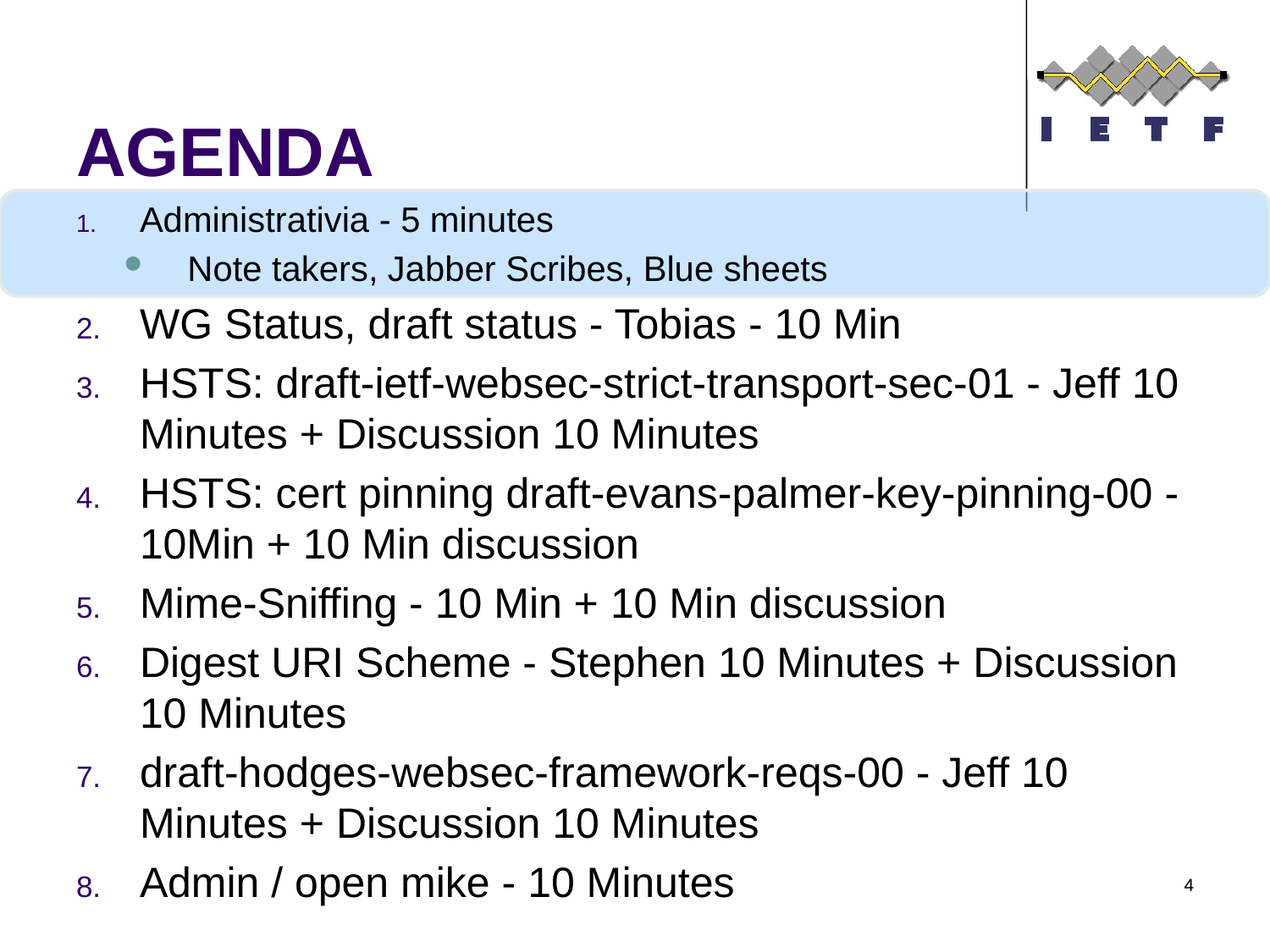

# AGENDA

Administrativia - 5 minutes
Note takers, Jabber Scribes, Blue sheets
WG Status, draft status - Tobias - 10 Min
HSTS: draft-ietf-websec-strict-transport-sec-01 - Jeff 10 Minutes + Discussion 10 Minutes
HSTS: cert pinning draft-evans-palmer-key-pinning-00 - 10Min + 10 Min discussion
Mime-Sniffing - 10 Min + 10 Min discussion
Digest URI Scheme - Stephen 10 Minutes + Discussion 10 Minutes
draft-hodges-websec-framework-reqs-00 - Jeff 10 Minutes + Discussion 10 Minutes
Admin / open mike - 10 Minutes

4